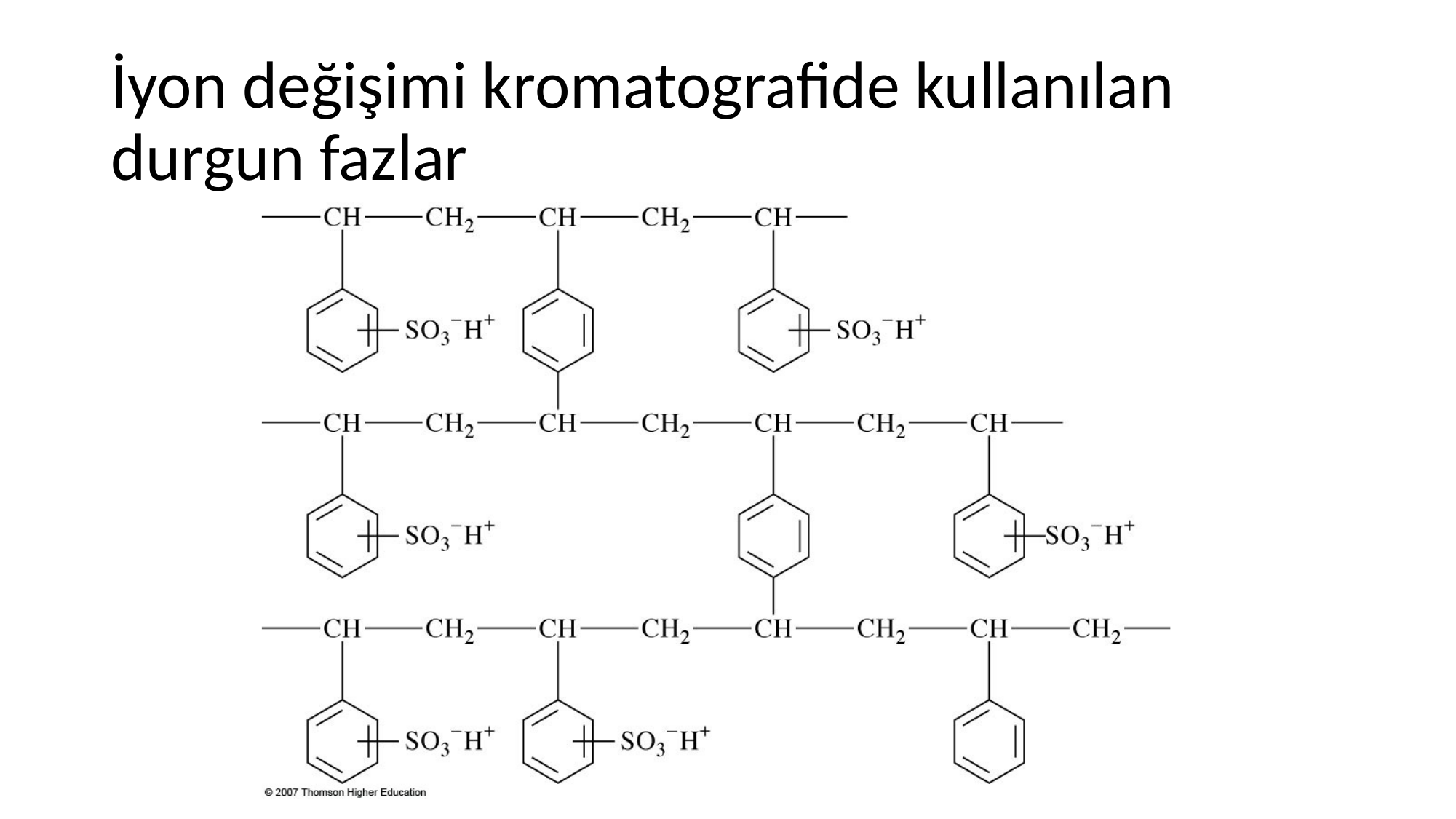

# İyon değişimi kromatografide kullanılan durgun fazlar